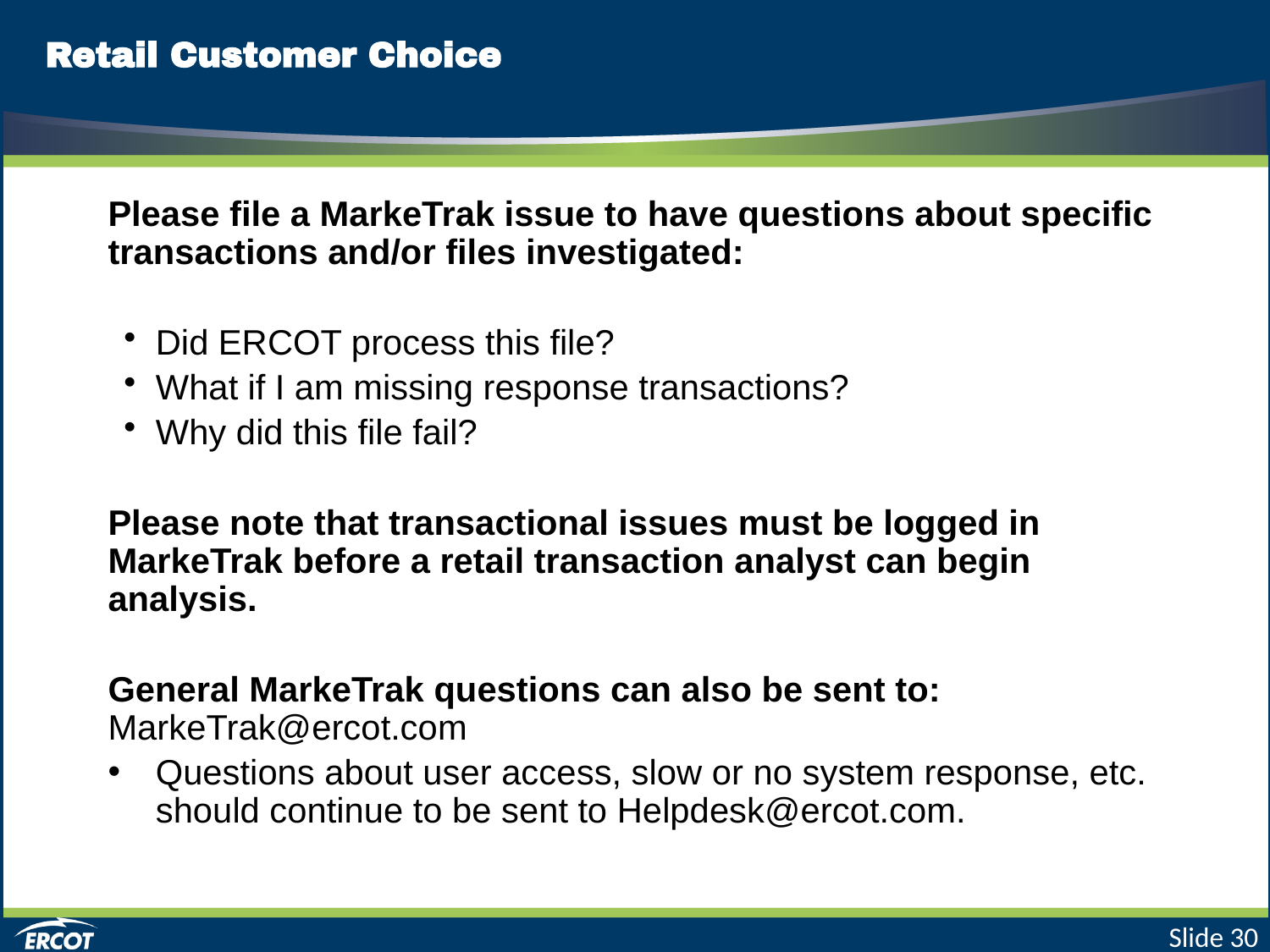

# Retail Customer Choice
Please file a MarkeTrak issue to have questions about specific transactions and/or files investigated:

Did ERCOT process this file?
What if I am missing response transactions?
Why did this file fail?

Please note that transactional issues must be logged in MarkeTrak before a retail transaction analyst can begin analysis.

General MarkeTrak questions can also be sent to:  MarkeTrak@ercot.com
Questions about user access, slow or no system response, etc. should continue to be sent to Helpdesk@ercot.com.